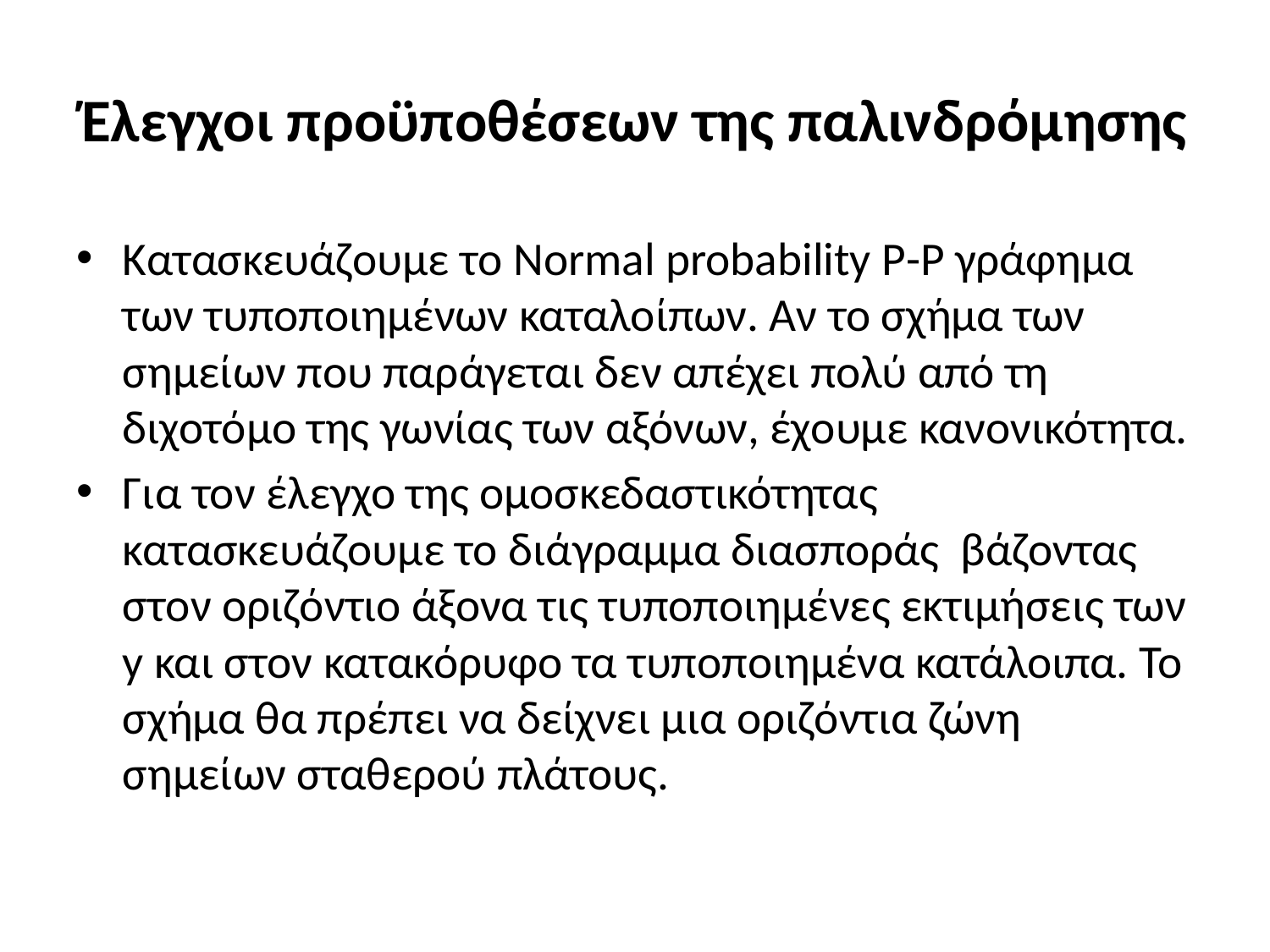

# Έλεγχοι προϋποθέσεων της παλινδρόμησης
Κατασκευάζουμε το Normal probability P-P γράφημα των τυποποιημένων καταλοίπων. Αν το σχήμα των σημείων που παράγεται δεν απέχει πολύ από τη διχοτόμο της γωνίας των αξόνων, έχουμε κανονικότητα.
Για τον έλεγχο της ομοσκεδαστικότητας κατασκευάζουμε το διάγραμμα διασποράς  βάζοντας στον οριζόντιο άξονα τις τυποποιημένες εκτιμήσεις των y και στον κατακόρυφο τα τυποποιημένα κατάλοιπα. Το σχήμα θα πρέπει να δείχνει μια οριζόντια ζώνη σημείων σταθερού πλάτους.